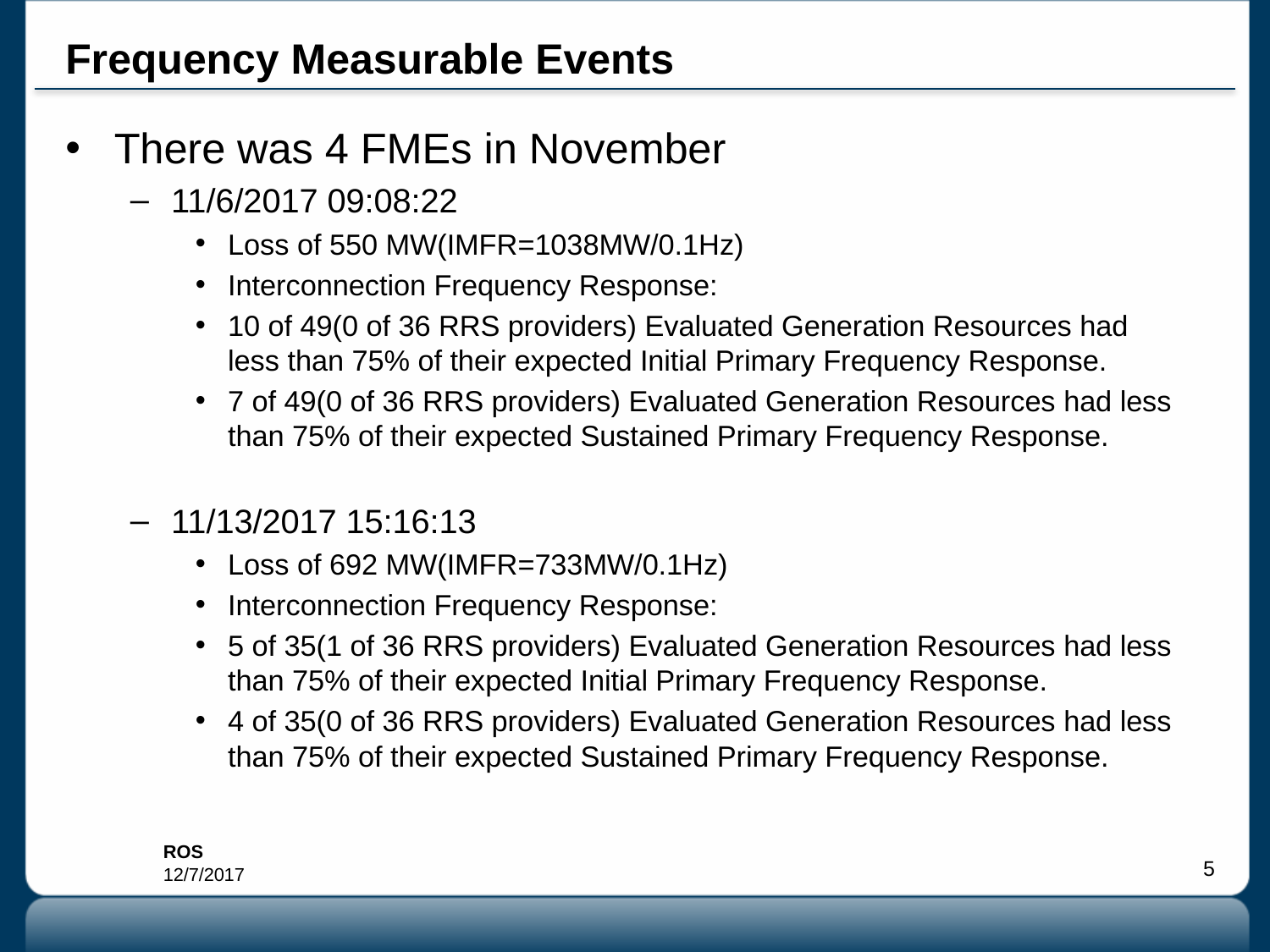

# Frequency Measurable Events
There was 4 FMEs in November
11/6/2017 09:08:22
Loss of 550 MW(IMFR=1038MW/0.1Hz)
Interconnection Frequency Response:
10 of 49(0 of 36 RRS providers) Evaluated Generation Resources had less than 75% of their expected Initial Primary Frequency Response.
7 of 49(0 of 36 RRS providers) Evaluated Generation Resources had less than 75% of their expected Sustained Primary Frequency Response.

11/13/2017 15:16:13
Loss of 692 MW(IMFR=733MW/0.1Hz)
Interconnection Frequency Response:
5 of 35(1 of 36 RRS providers) Evaluated Generation Resources had less than 75% of their expected Initial Primary Frequency Response.
4 of 35(0 of 36 RRS providers) Evaluated Generation Resources had less than 75% of their expected Sustained Primary Frequency Response.